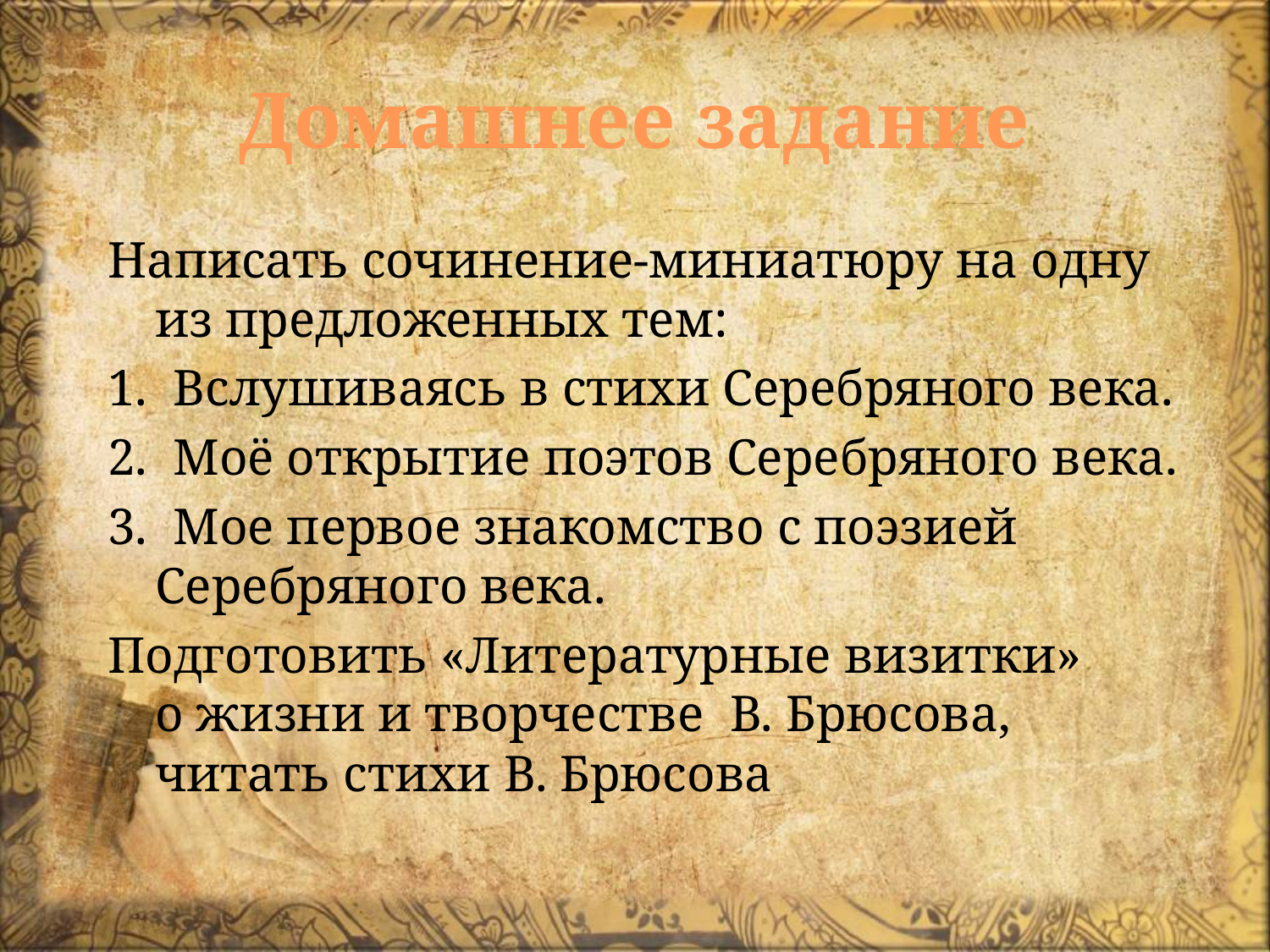

# Домашнее задание
Написать сочинение-миниатюру на одну из предложенных тем:
1.  Вслушиваясь в стихи Серебряного века.
2.  Моё открытие поэтов Серебряного века.
3.  Мое первое знакомство с поэзией Серебряного века.
Подготовить «Литературные визитки» о жизни и творчестве  В. Брюсова, читать стихи В. Брюсова